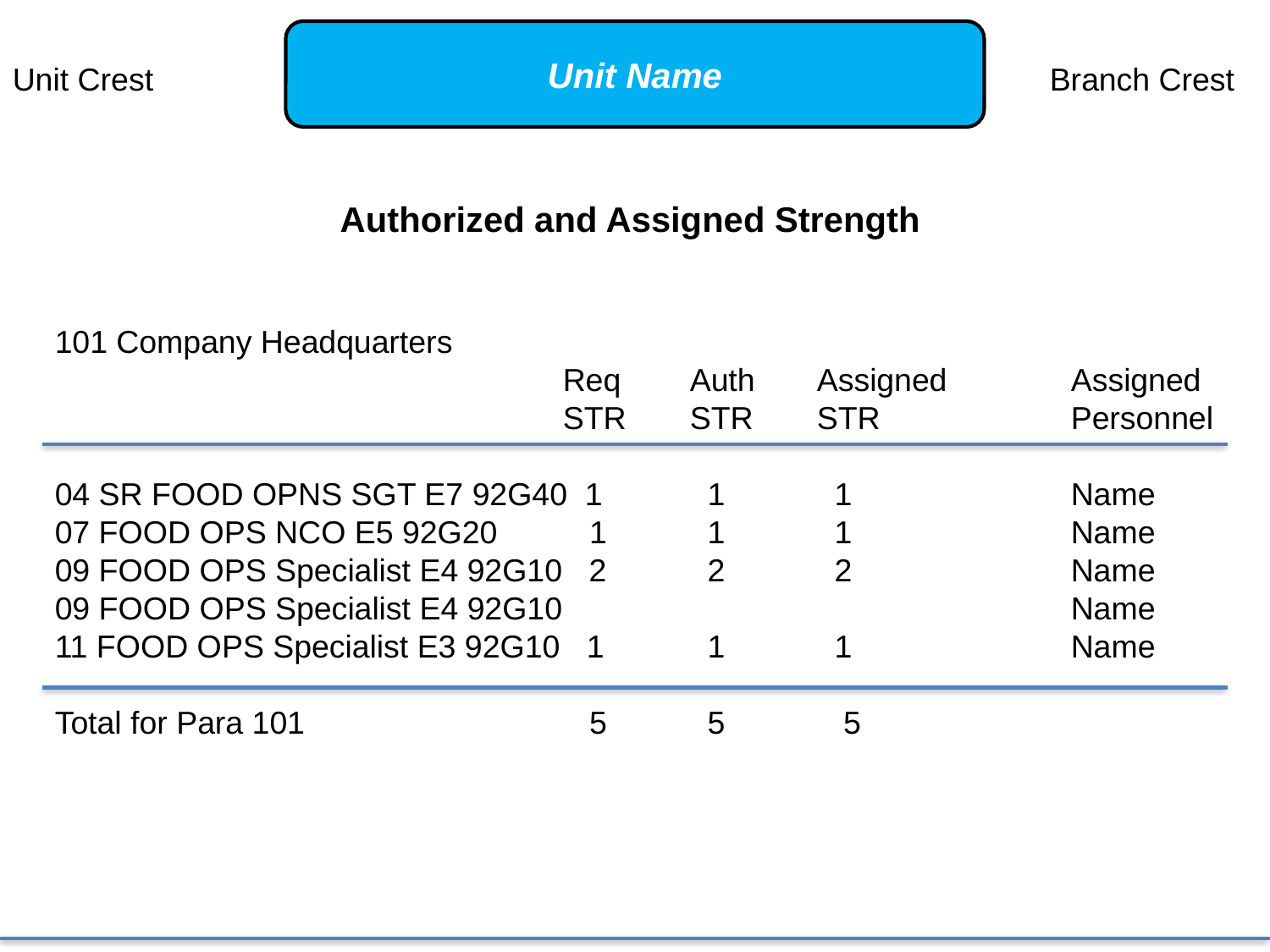

Unit Name
Unit Crest
Branch Crest
Authorized and Assigned Strength

101 Company Headquarters
				Req 	Auth 	Assigned 	Assigned
				STR 	STR 	STR 		Personnel

04 SR FOOD OPNS SGT E7 92G40  1 	  1 	  1 		Name
07 FOOD OPS NCO E5 92G20 	   1 	  1 	  1 		Name
09 FOOD OPS Specialist E4 92G10   2	  2 	  2 		Name
09 FOOD OPS Specialist E4 92G10 				Name
11 FOOD OPS Specialist E3 92G10   1 	  1	  1 		Name

Total for Para 101 		   5 	  5 	   5